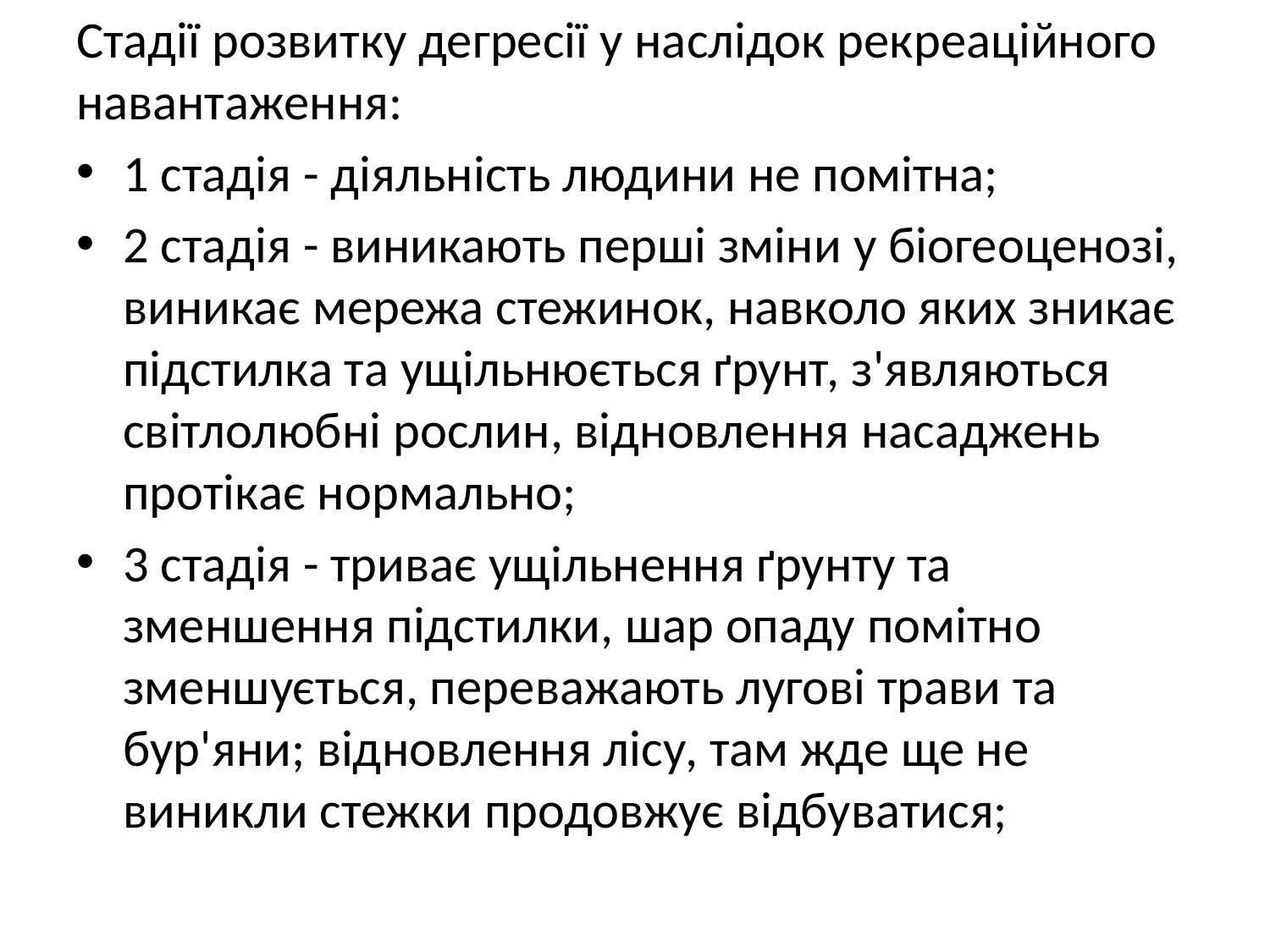

Стадії розвитку дегресії у наслідок рекреаційного навантаження:
1 стадія - діяльність людини не помітна;
2 стадія - виникають перші зміни у біогеоценозі, виникає мережа стежинок, навколо яких зникає підстилка та ущільнюється ґрунт, з'являються світлолюбні рослин, відновлення насаджень протікає нормально;
3 стадія - триває ущільнення ґрунту та зменшення підстилки, шар опаду помітно зменшується, переважають лугові трави та бур'яни; відновлення лісу, там жде ще не виникли стежки продовжує відбуватися;